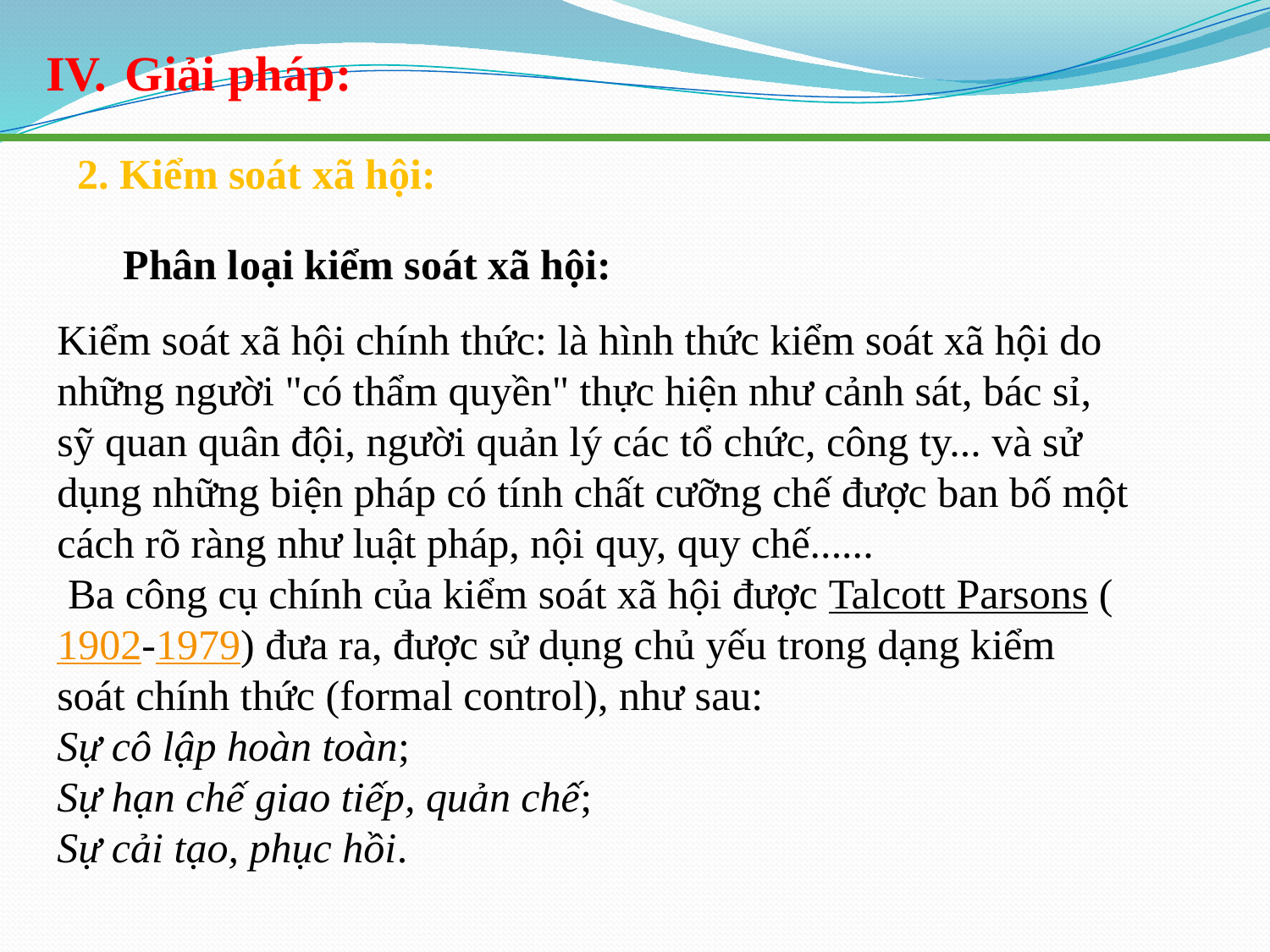

Giải pháp:
2. Kiểm soát xã hội:
Phân loại kiểm soát xã hội:
Kiểm soát xã hội chính thức: là hình thức kiểm soát xã hội do những người "có thẩm quyền" thực hiện như cảnh sát, bác sỉ, sỹ quan quân đội, người quản lý các tổ chức, công ty... và sử dụng những biện pháp có tính chất cưỡng chế được ban bố một cách rõ ràng như luật pháp, nội quy, quy chế......
 Ba công cụ chính của kiểm soát xã hội được Talcott Parsons (1902-1979) đưa ra, được sử dụng chủ yếu trong dạng kiểm soát chính thức (formal control), như sau:
Sự cô lập hoàn toàn;
Sự hạn chế giao tiếp, quản chế;
Sự cải tạo, phục hồi.